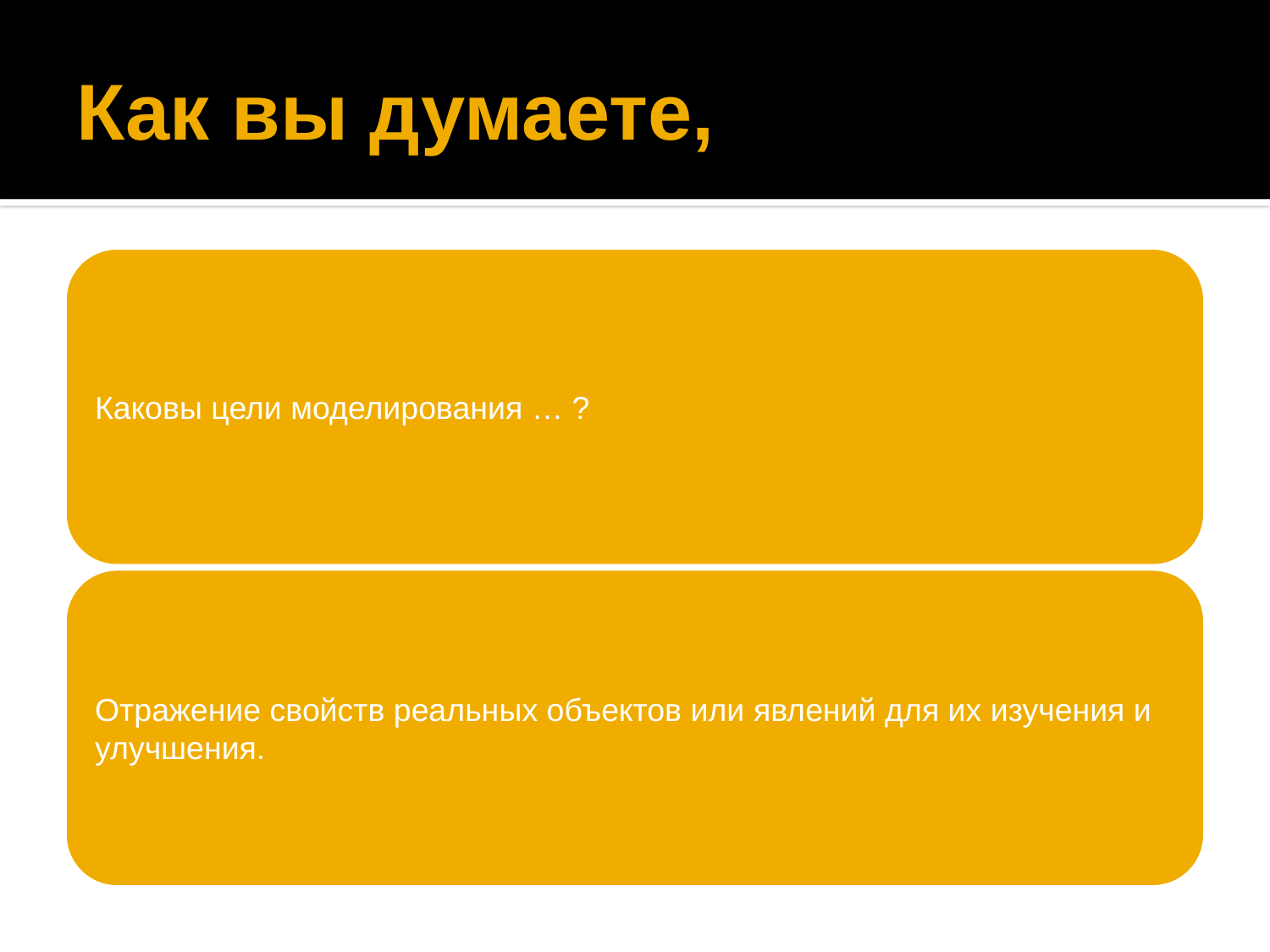

# Как вы думаете,
Каковы цели моделирования … ?
Отражение свойств реальных объектов или явлений для их изучения и улучшения.